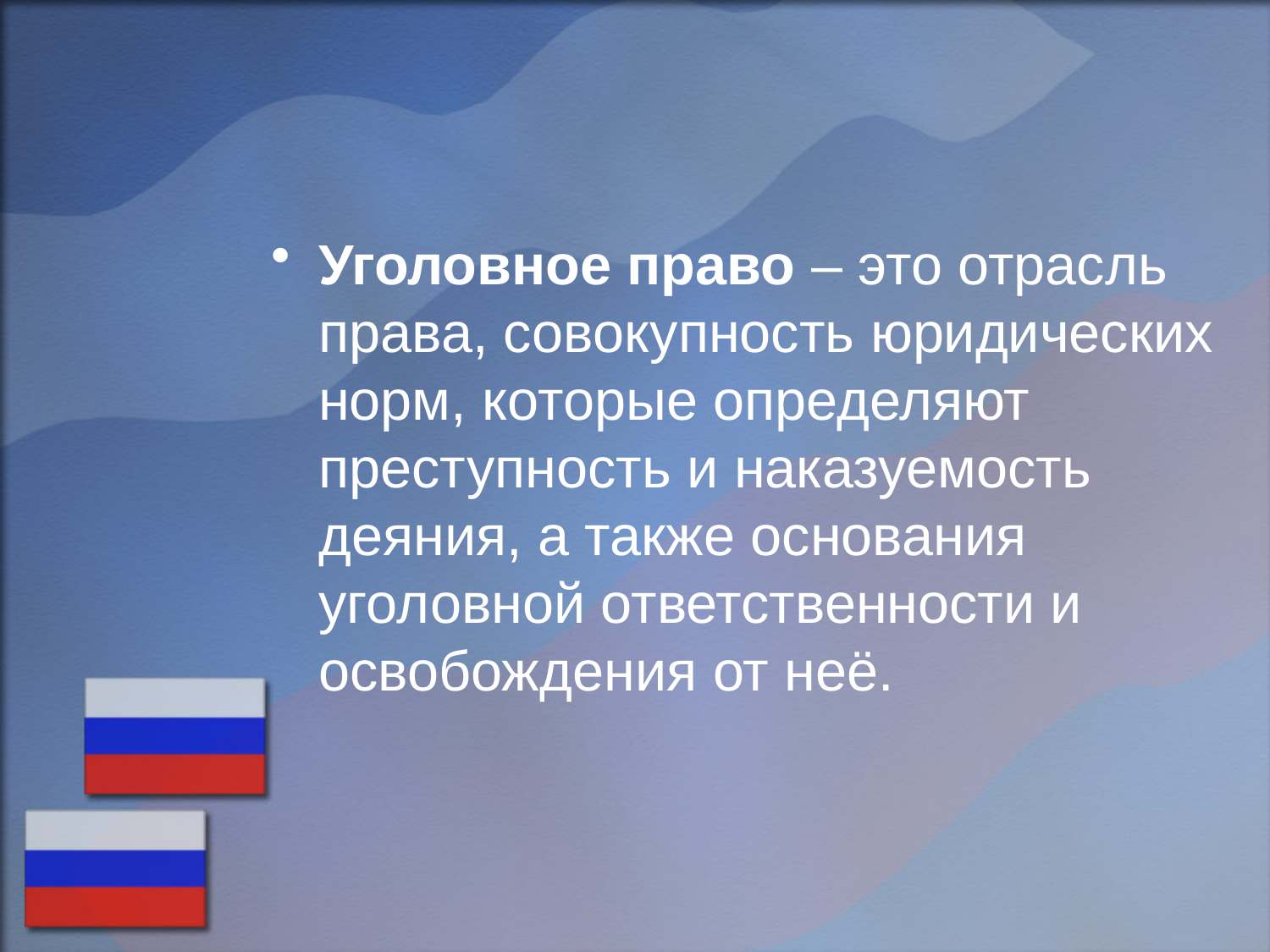

#
Уголовное право – это отрасль права, совокупность юридических норм, которые определяют преступность и наказуемость деяния, а также основания уголовной ответственности и освобождения от неё.